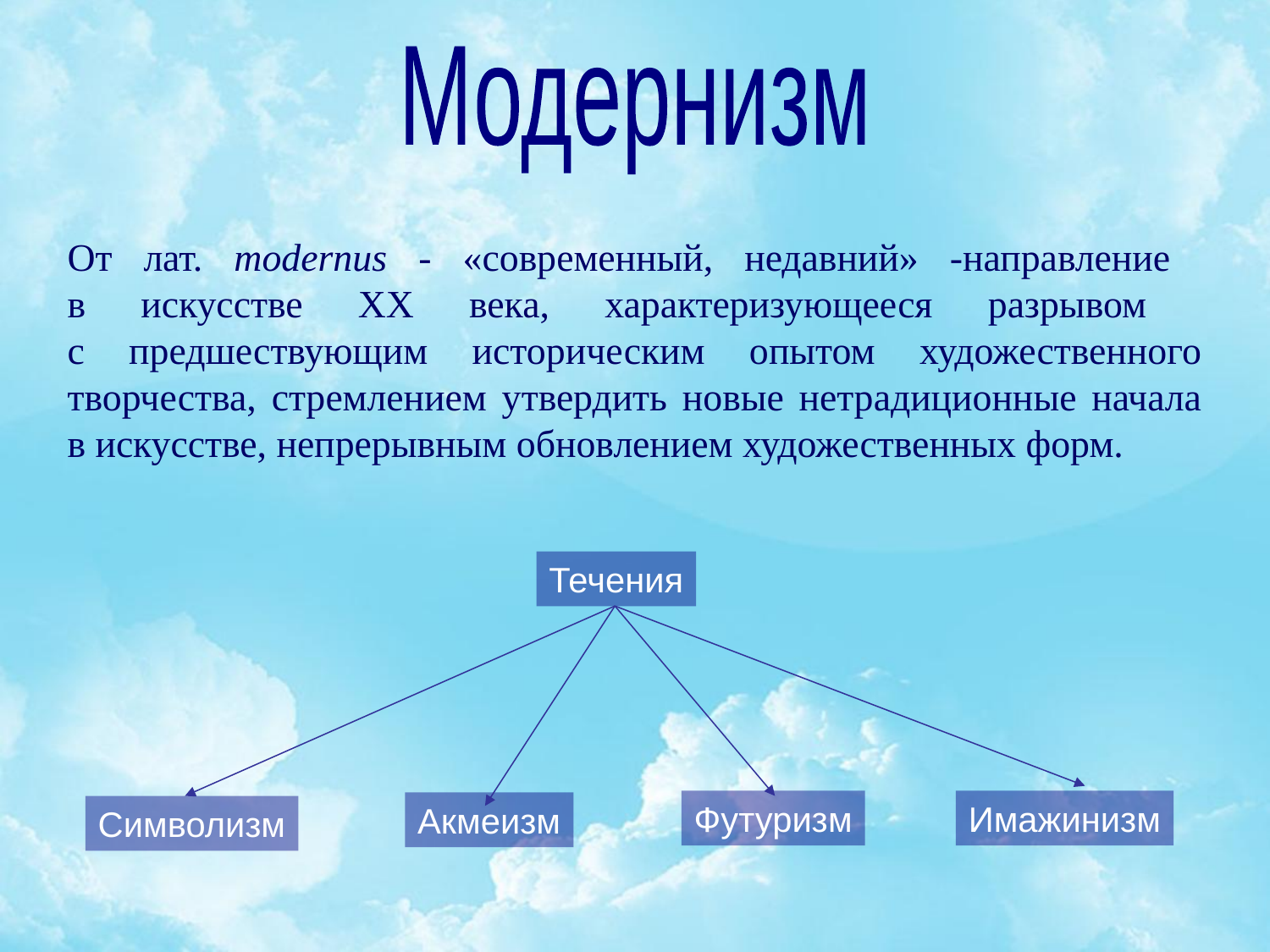

Модернизм
От лат. modernus - «современный, недавний» -направление
в искусстве ХХ века, характеризующееся разрывом
с предшествующим историческим опытом художественного творчества, стремлением утвердить новые нетрадиционные начала в искусстве, непрерывным обновлением художественных форм.
Течения

Футуризм
Имажинизм
Акмеизм
Символизм